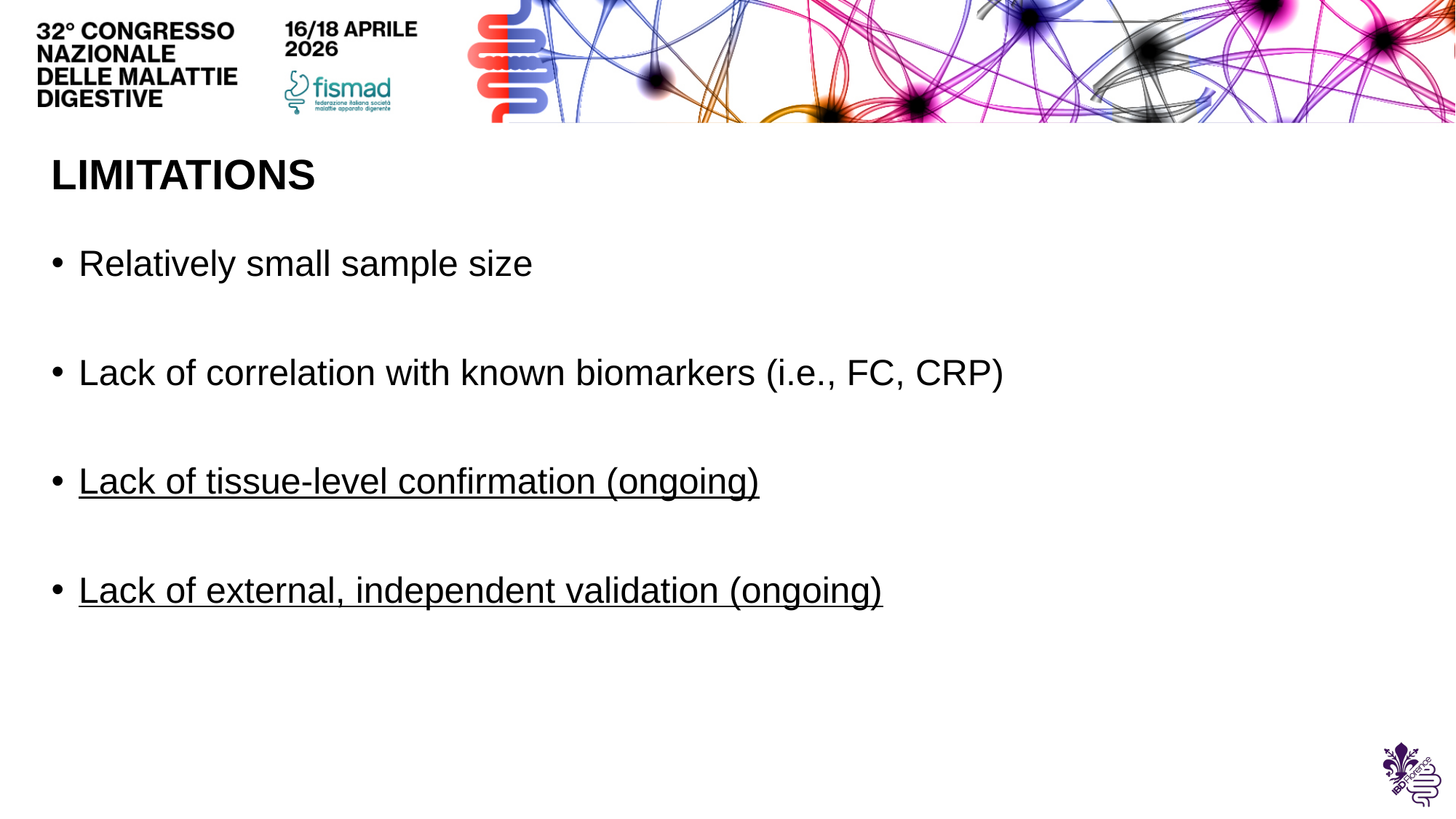

LIMITATIONS
Relatively small sample size

Lack of correlation with known biomarkers (i.e., FC, CRP)

Lack of tissue-level confirmation (ongoing)

Lack of external, independent validation (ongoing)